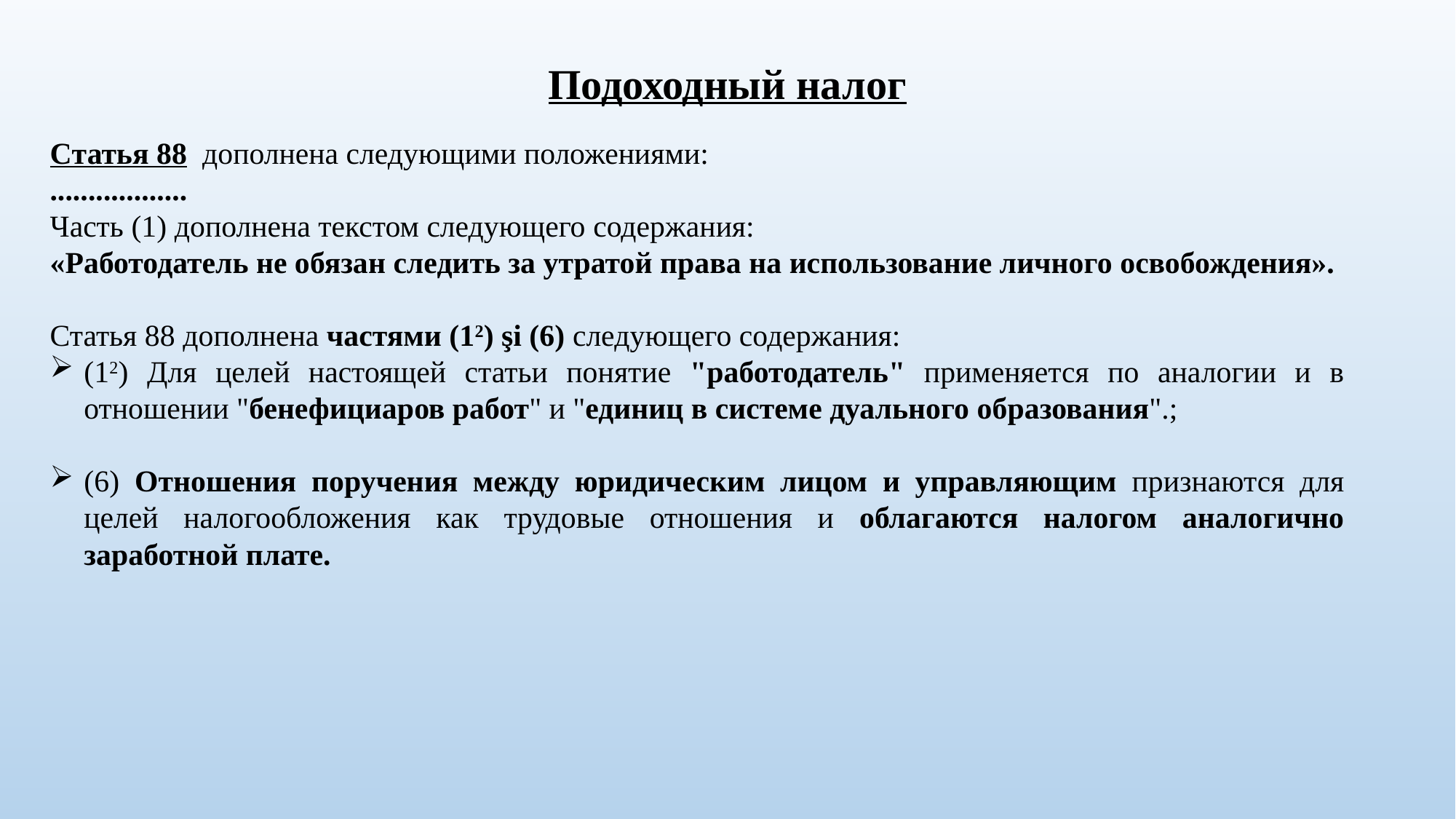

# Подоходный налог
Cтатья 88  дополнена следующими положениями:
..................
Часть (1) дополнена текстом следующего содержания:
«Работодатель не обязан следить за утратой права на использование личного освобождения».

Статья 88 дополнена частями (12) şi (6) следующего содержания:
(12) Для целей настоящей статьи понятие "работодатель" применяется по аналогии и в отношении "бенефициаров работ" и "единиц в системе дуального образования".;

(6) Отношения поручения между юридическим лицом и управляющим признаются для целей налогообложения как трудовые отношения и облагаются налогом аналогично заработной плате.